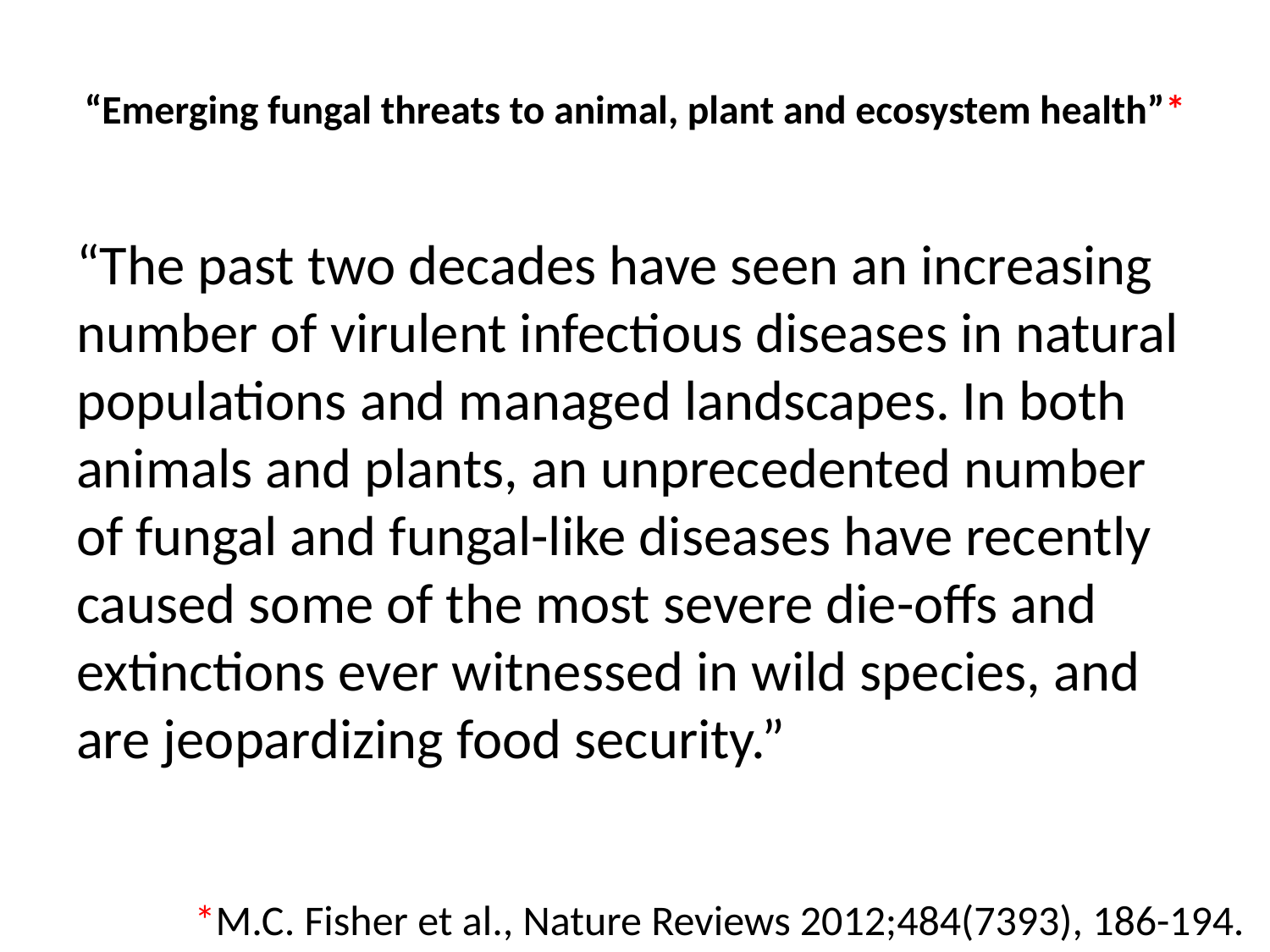

# “Emerging fungal threats to animal, plant and ecosystem health”*
“The past two decades have seen an increasing number of virulent infectious diseases in natural populations and managed landscapes. In both animals and plants, an unprecedented number of fungal and fungal-like diseases have recently caused some of the most severe die-offs and extinctions ever witnessed in wild species, and are jeopardizing food security.”
*M.C. Fisher et al., Nature Reviews 2012;484(7393), 186-194.